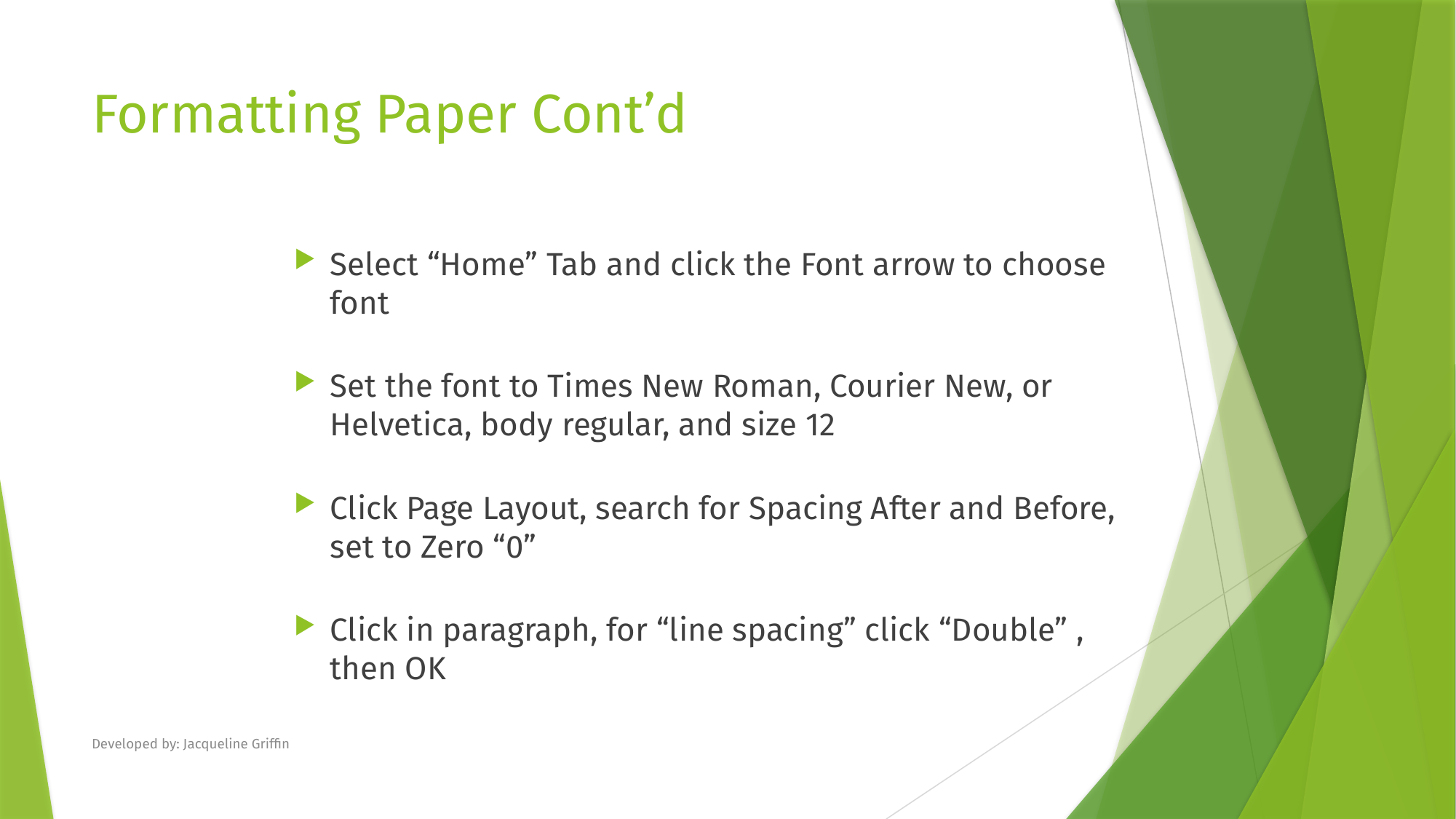

# Formatting Paper Cont’d
Select “Home” Tab and click the Font arrow to choose font

Set the font to Times New Roman, Courier New, or Helvetica, body regular, and size 12

Click Page Layout, search for Spacing After and Before, set to Zero “0”

Click in paragraph, for “line spacing” click “Double” , then OK

Developed by: Jacqueline Griffin